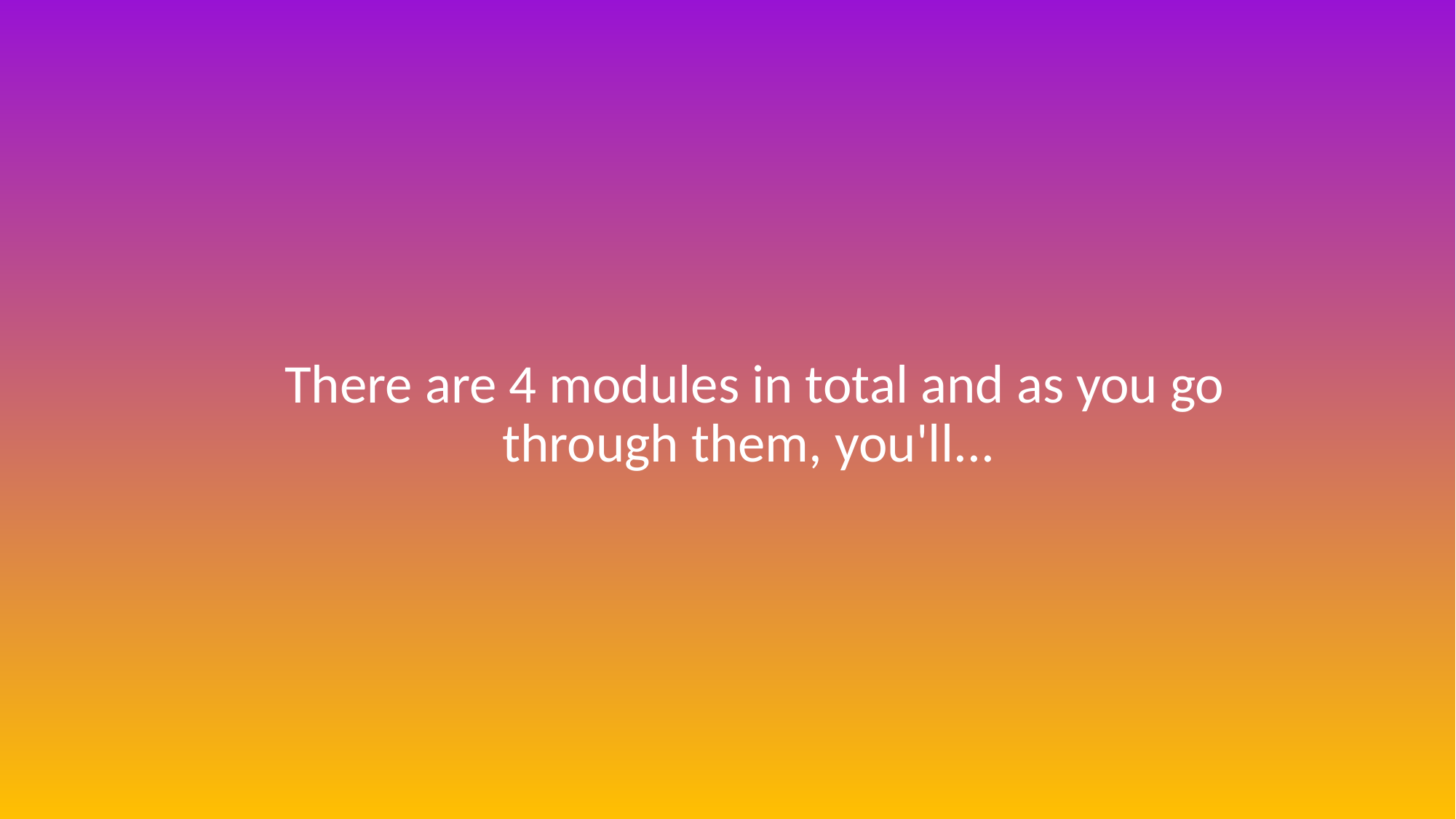

# There are 4 modules in total and as you go through them, you'll...